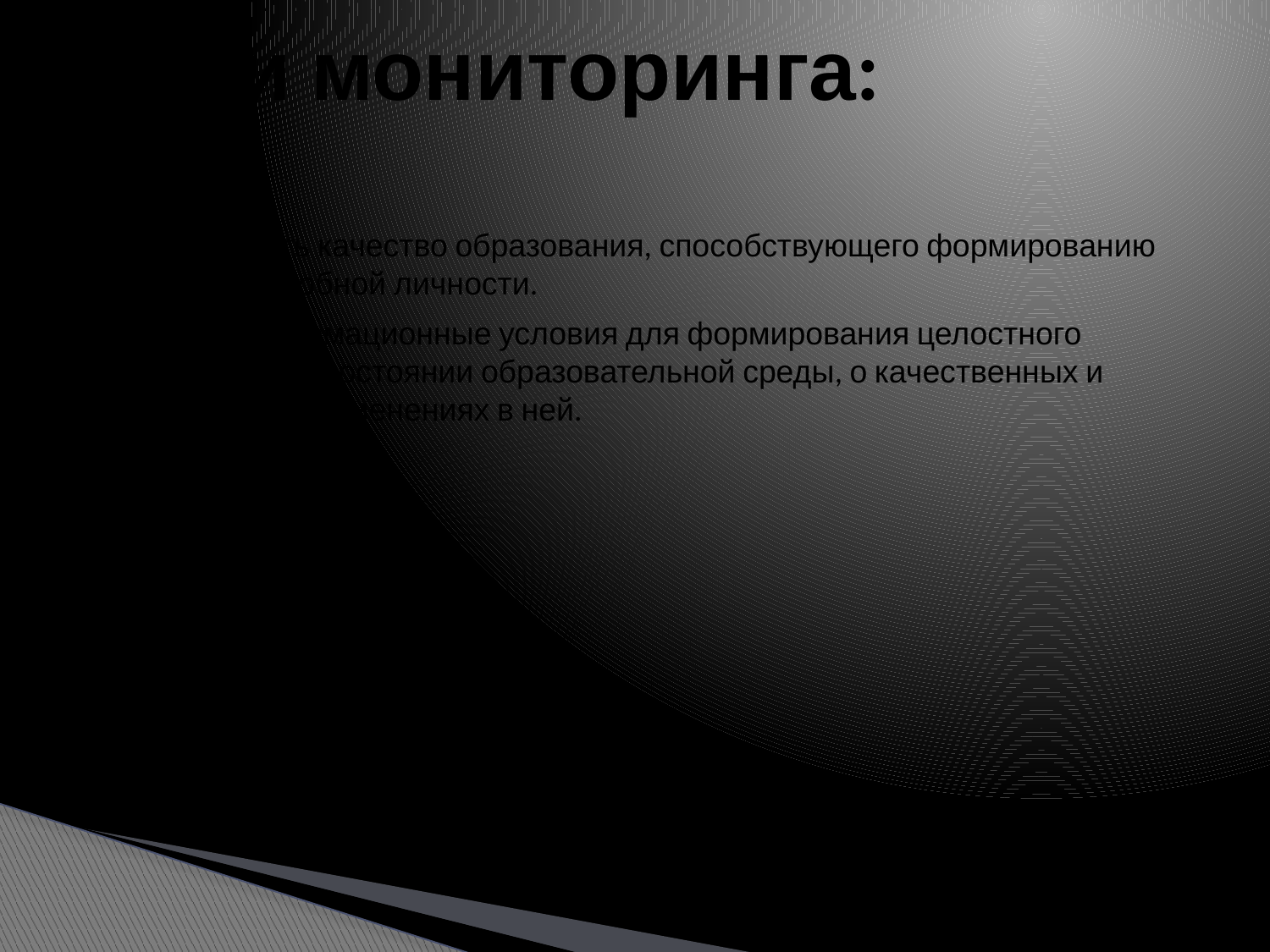

# Цели мониторинга:
1. Инициировать качество образования, способствующего формированию конкурентоспособной личности.
2. Создать информационные условия для формирования целостного представления о состоянии образовательной среды, о качественных и количественных изменениях в ней.